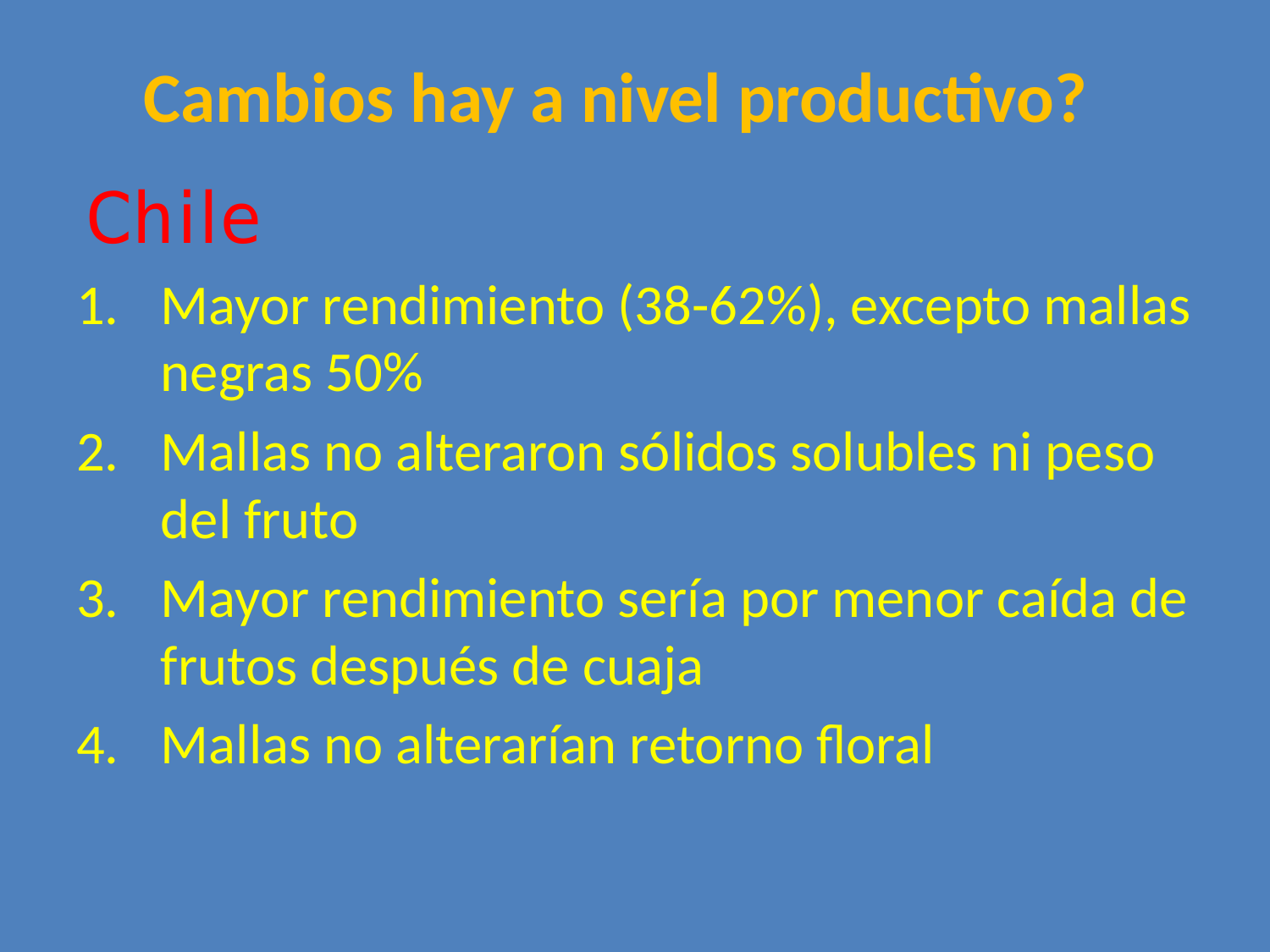

# Cambios hay a nivel productivo?
Chile
Mayor rendimiento (38-62%), excepto mallas negras 50%
Mallas no alteraron sólidos solubles ni peso del fruto
Mayor rendimiento sería por menor caída de frutos después de cuaja
Mallas no alterarían retorno floral